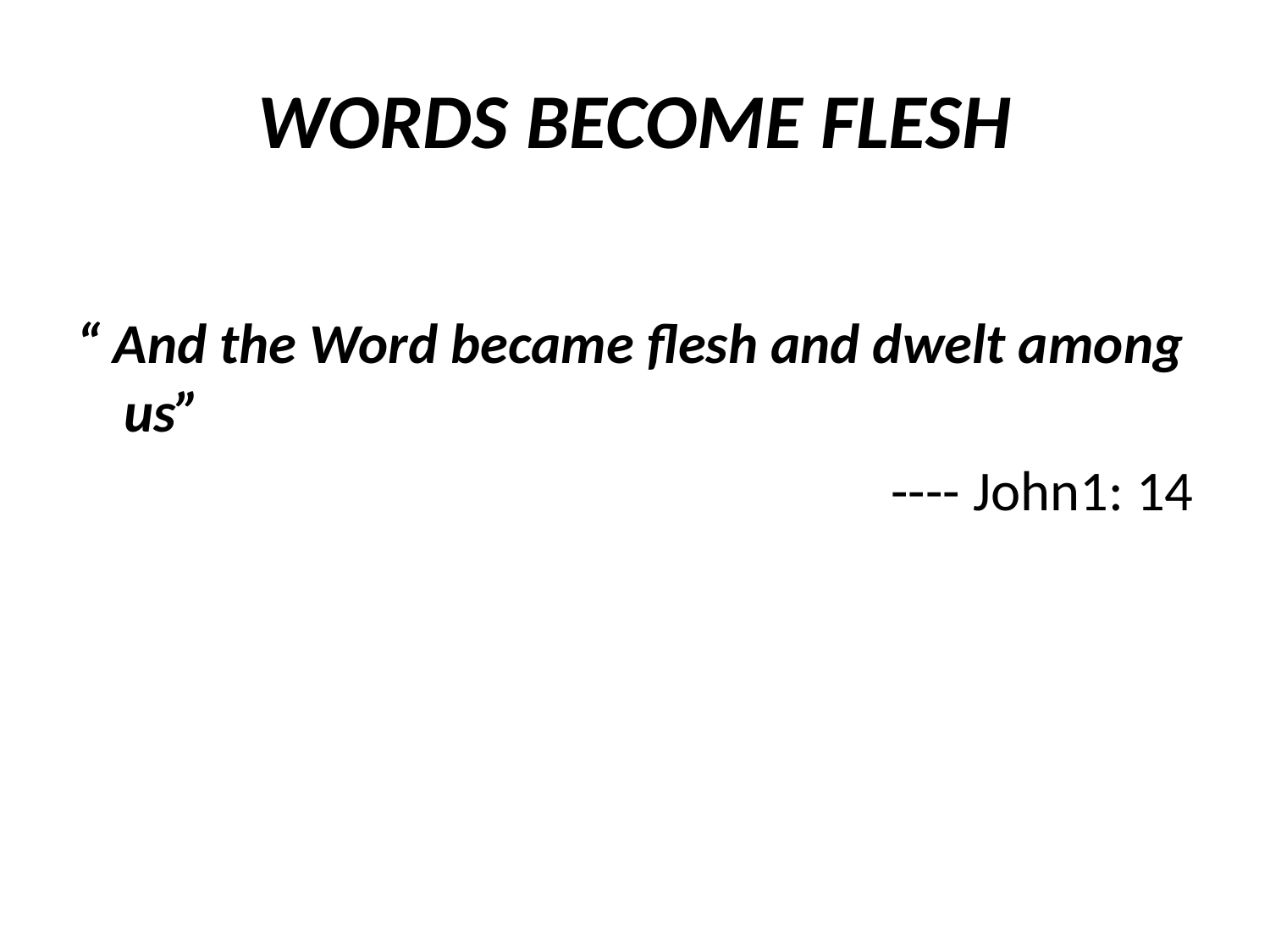

# WORDS BECOME FLESH

“ And the Word became flesh and dwelt among us”
---- John1: 14